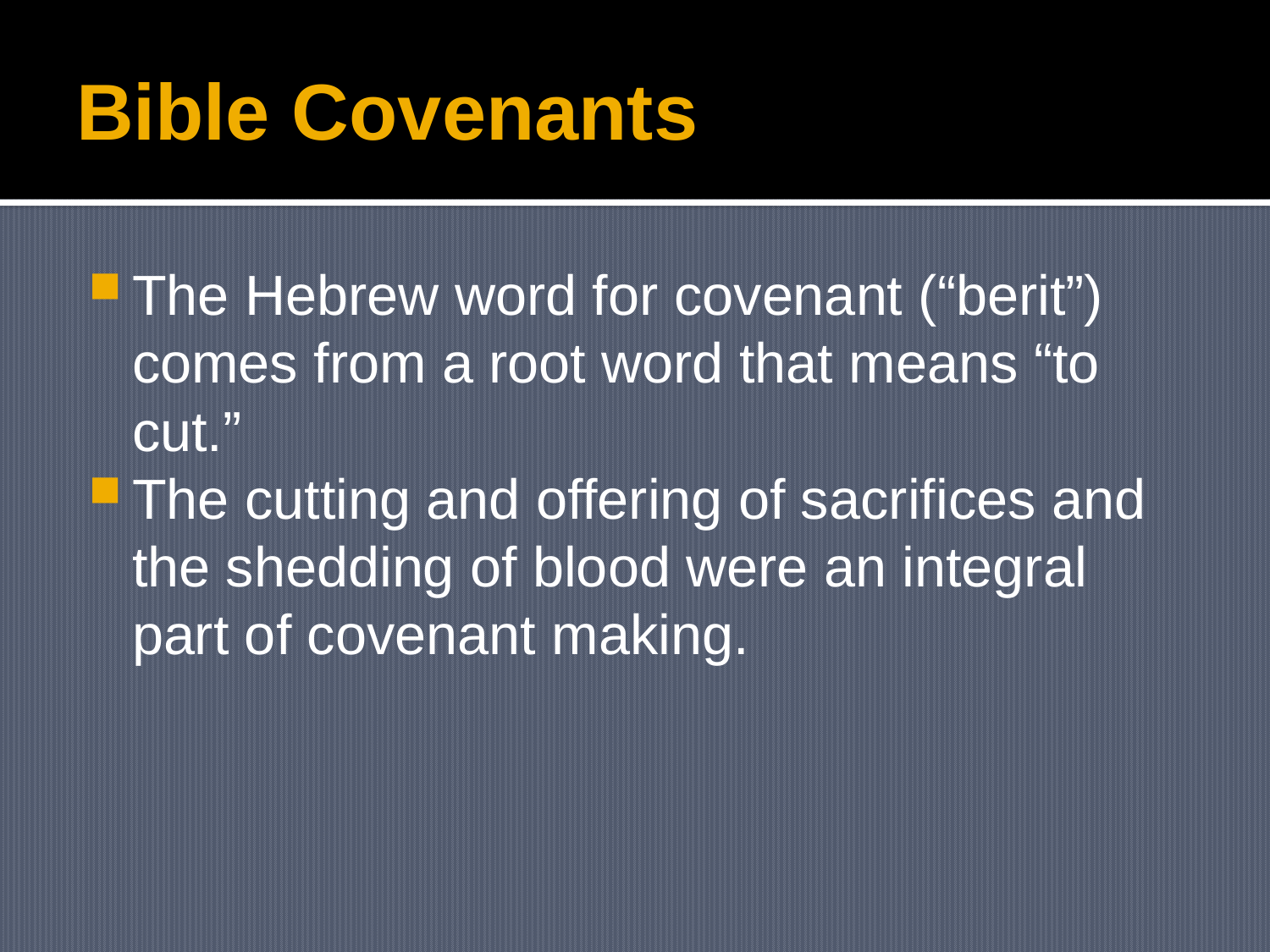

# Bible Covenants
The Hebrew word for covenant (“berit”) comes from a root word that means “to cut.”
The cutting and offering of sacrifices and the shedding of blood were an integral part of covenant making.